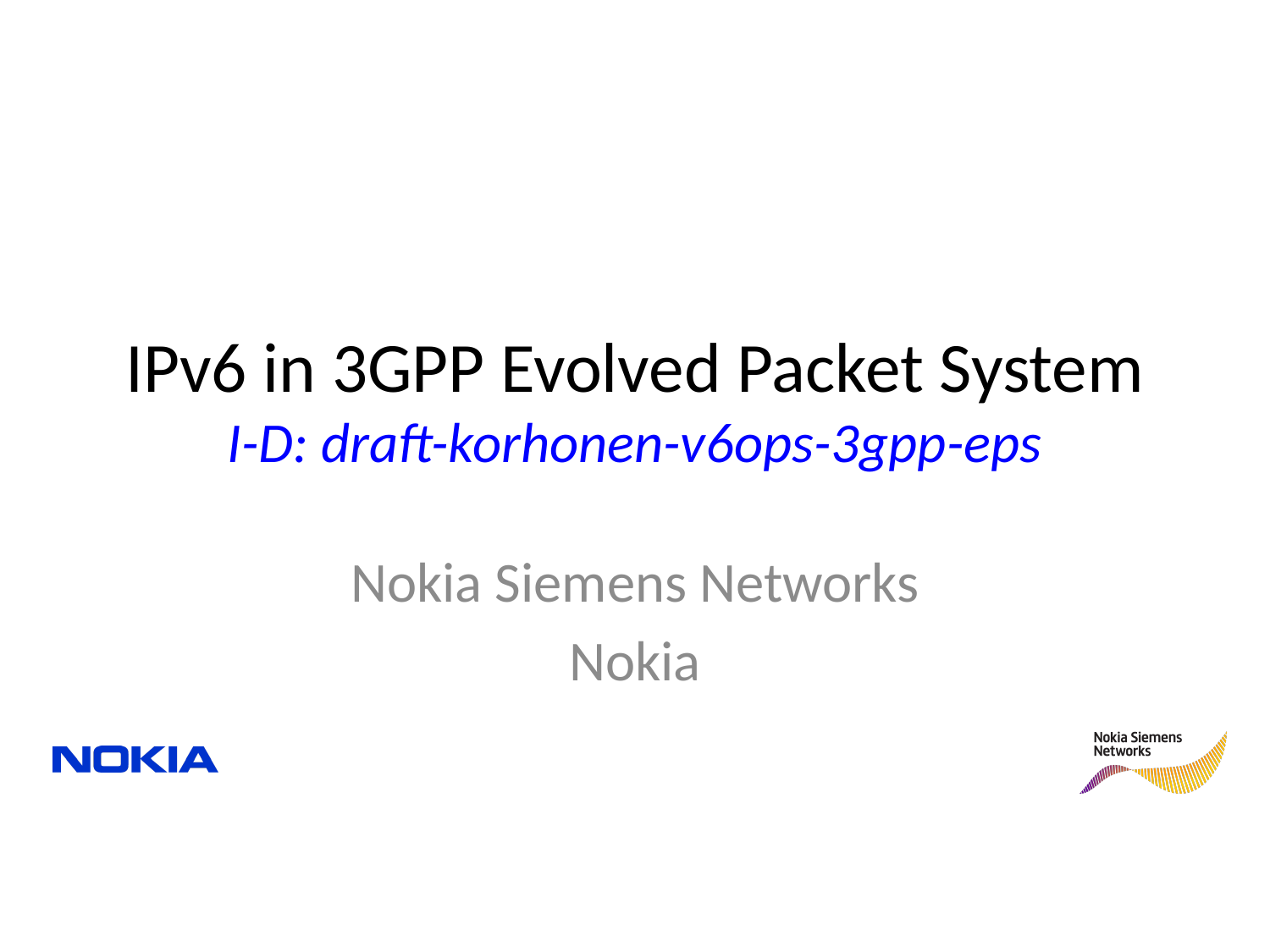

# IPv6 in 3GPP Evolved Packet System I-D: draft-korhonen-v6ops-3gpp-eps
Nokia Siemens Networks
Nokia